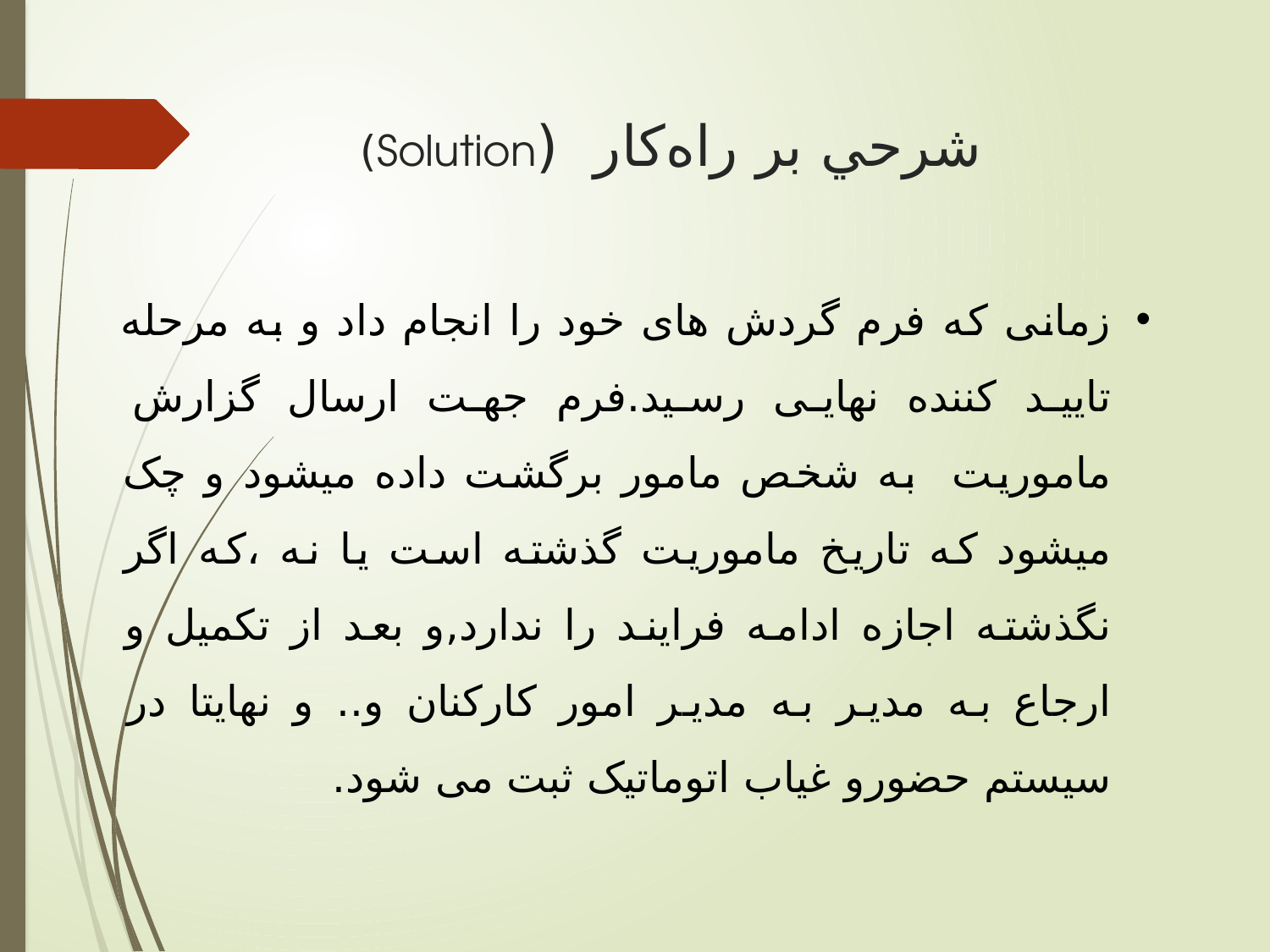

# شرحي بر راه‌كار  (Solution)

زمانی که فرم گردش های خود را انجام داد و به مرحله تایید کننده نهایی رسید.فرم جهت ارسال گزارش ماموریت  به شخص مامور برگشت داده میشود و چک میشود که تاریخ ماموریت گذشته است یا نه ،که اگر نگذشته اجازه ادامه فرایند را ندارد,و بعد از تکمیل و ارجاع به مدیر به مدیر امور کارکنان و.. و نهایتا در سیستم حضورو غیاب اتوماتیک ثبت می شود.